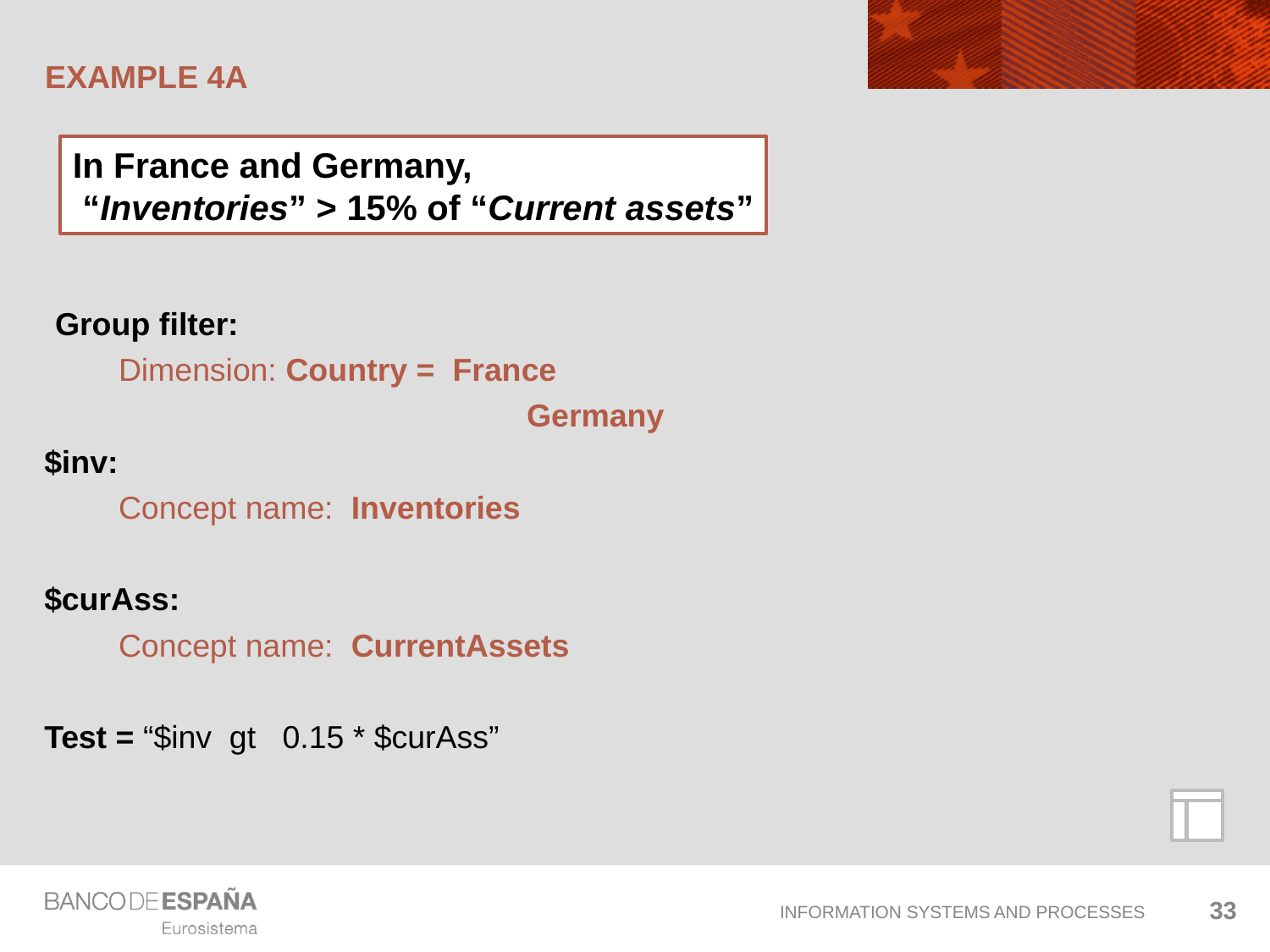

# EXAMPLE 4A
In France and Germany,
 “Inventories” > 15% of “Current assets”

Group filter:
Dimension: Country =  France
				   Germany
$inv:
Concept name:  Inventories

$curAss:
Concept name:  CurrentAssets

Test = “$inv  gt   0.15 * $curAss”

33